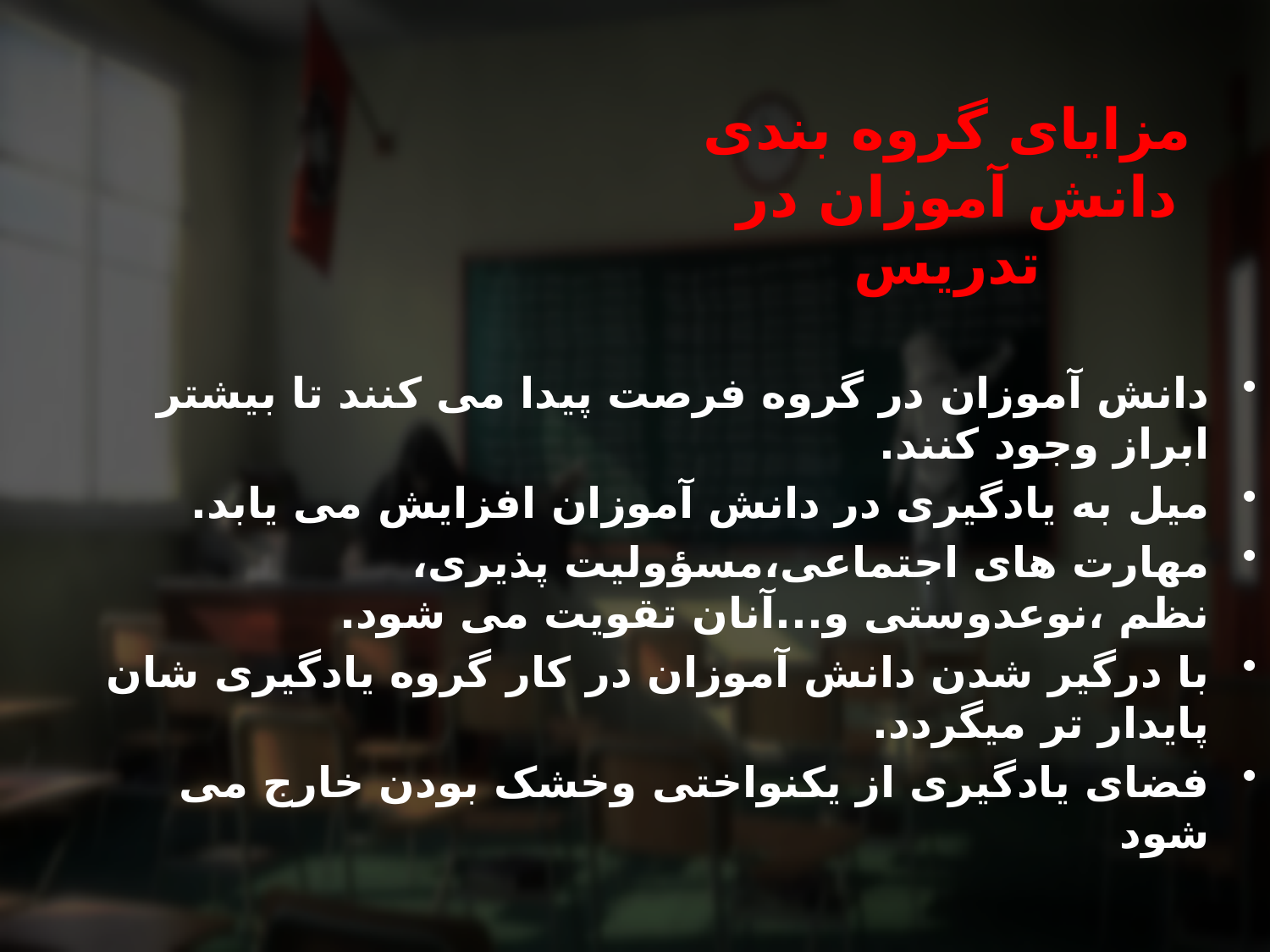

#
مزایای گروه بندی دانش آموزان در  تدریس
دانش آموزان در گروه فرصت پیدا می کنند تا بیشتر ابراز وجود کنند.
میل به یادگیری در دانش آموزان افزایش می یابد.
مهارت های اجتماعی،مسؤولیت پذیری، نظم ،نوعدوستی و...آنان تقویت می شود.
با درگیر شدن دانش آموزان در کار گروه یادگیری شان پایدار تر میگردد.
فضای یادگیری از یکنواختی وخشک بودن خارج می شود